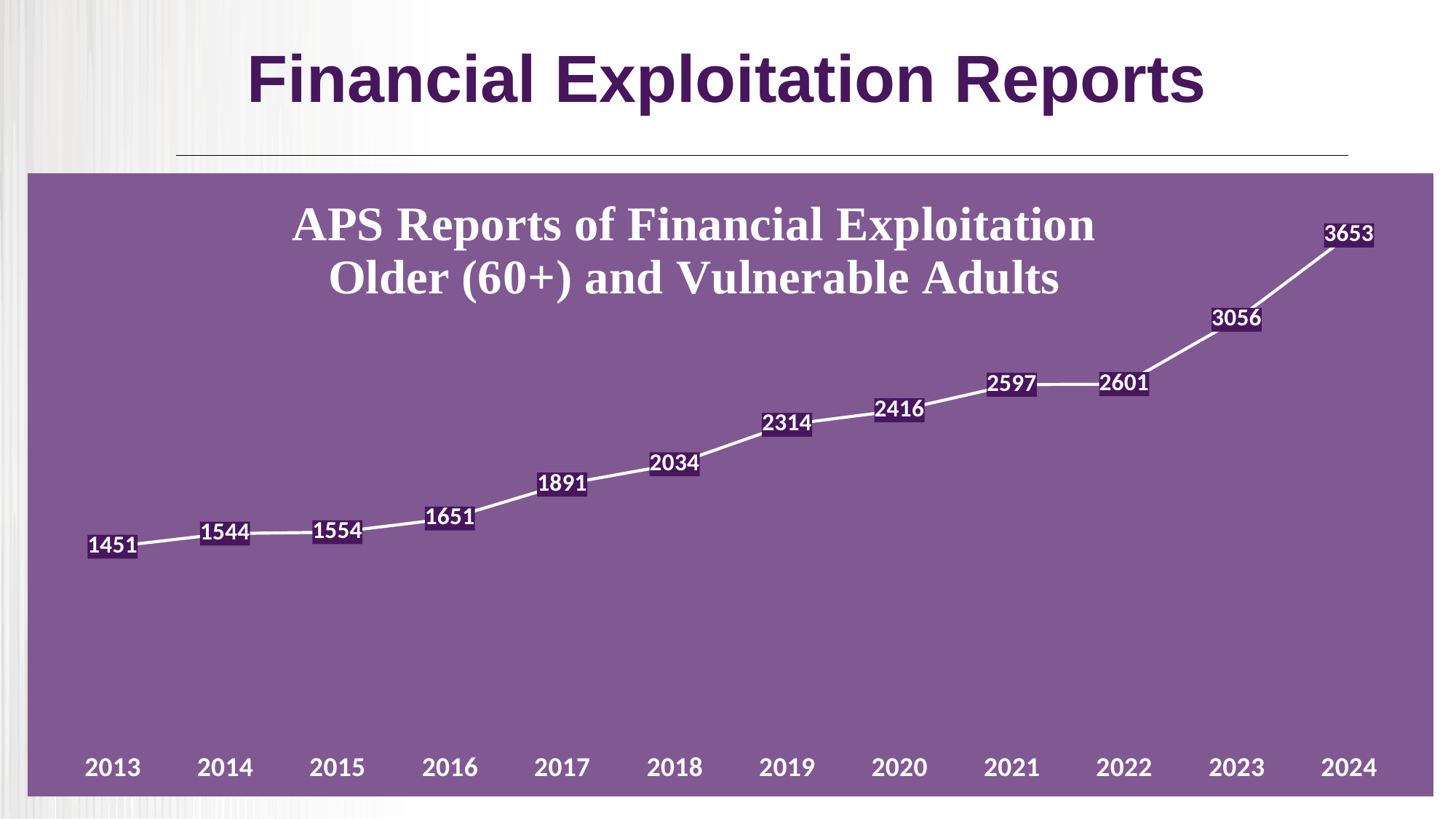

# Financial Exploitation Reports

### Chart

| Category |  |
|---|---|
| 2013 | 1451.0 |
| 2014 | 1544.0 |
| 2015 | 1554.0 |
| 2016 | 1651.0 |
| 2017 | 1891.0 |
| 2018 | 2034.0 |
| 2019 | 2314.0 |
| 2020 | 2416.0 |
| 2021 | 2597.0 |
| 2022 | 2601.0 |
| 2023 | 3056.0 |
| 2024 | 3653.0 |